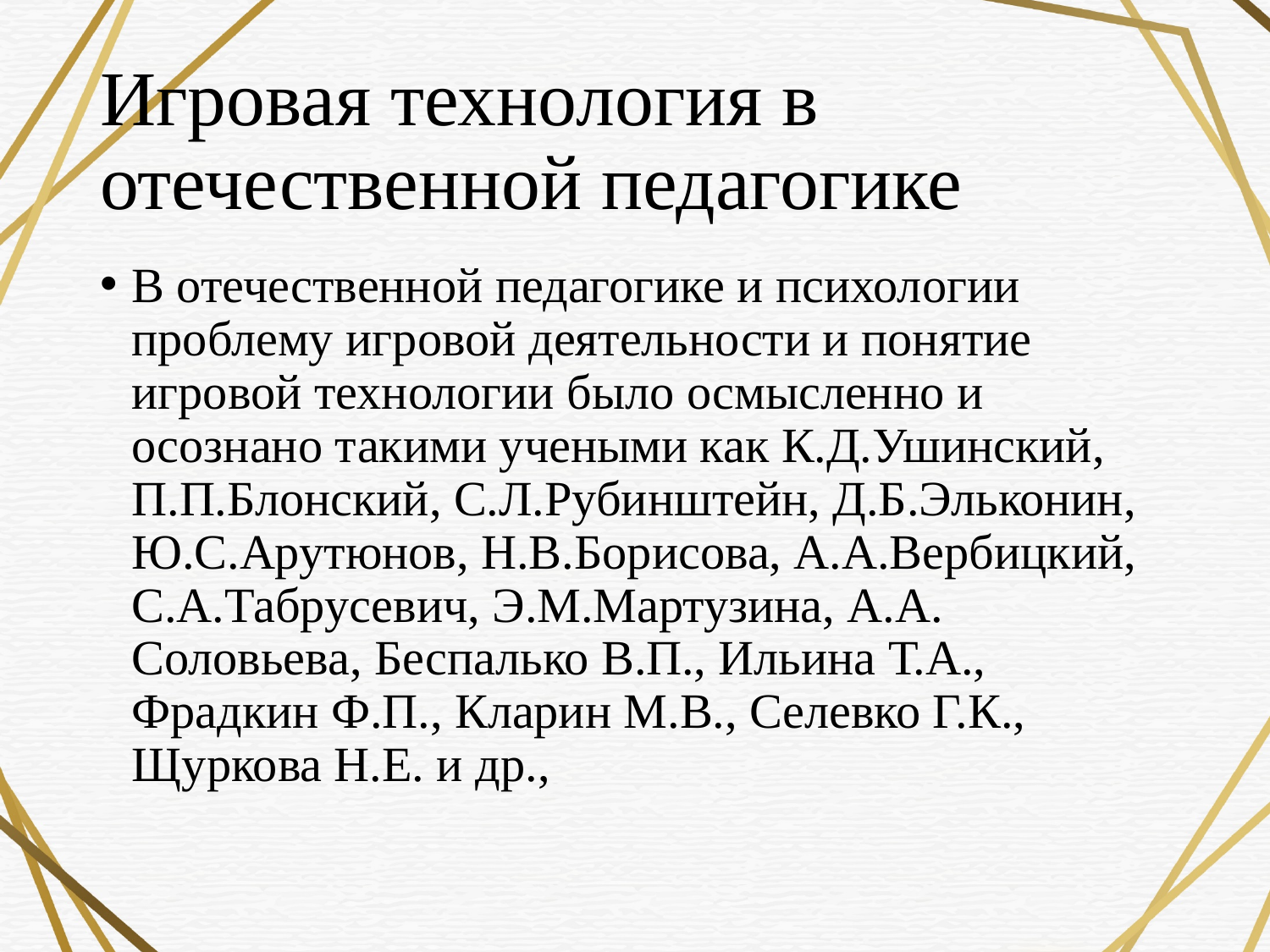

# Игровая технология в отечественной педагогике
В отечественной педагогике и психологии проблему игровой деятельности и понятие игровой технологии было осмысленно и осознано такими учеными как К.Д.Ушинский, П.П.Блонский, С.Л.Рубинштейн, Д.Б.Эльконин, Ю.С.Арутюнов, Н.В.Борисова, А.А.Вербицкий, С.А.Табрусевич, Э.М.Мартузина, А.А. Соловьева, Беспалько В.П., Ильина Т.А., Фрадкин Ф.П., Кларин М.В., Селевко Г.К., Щуркова Н.Е. и др.,